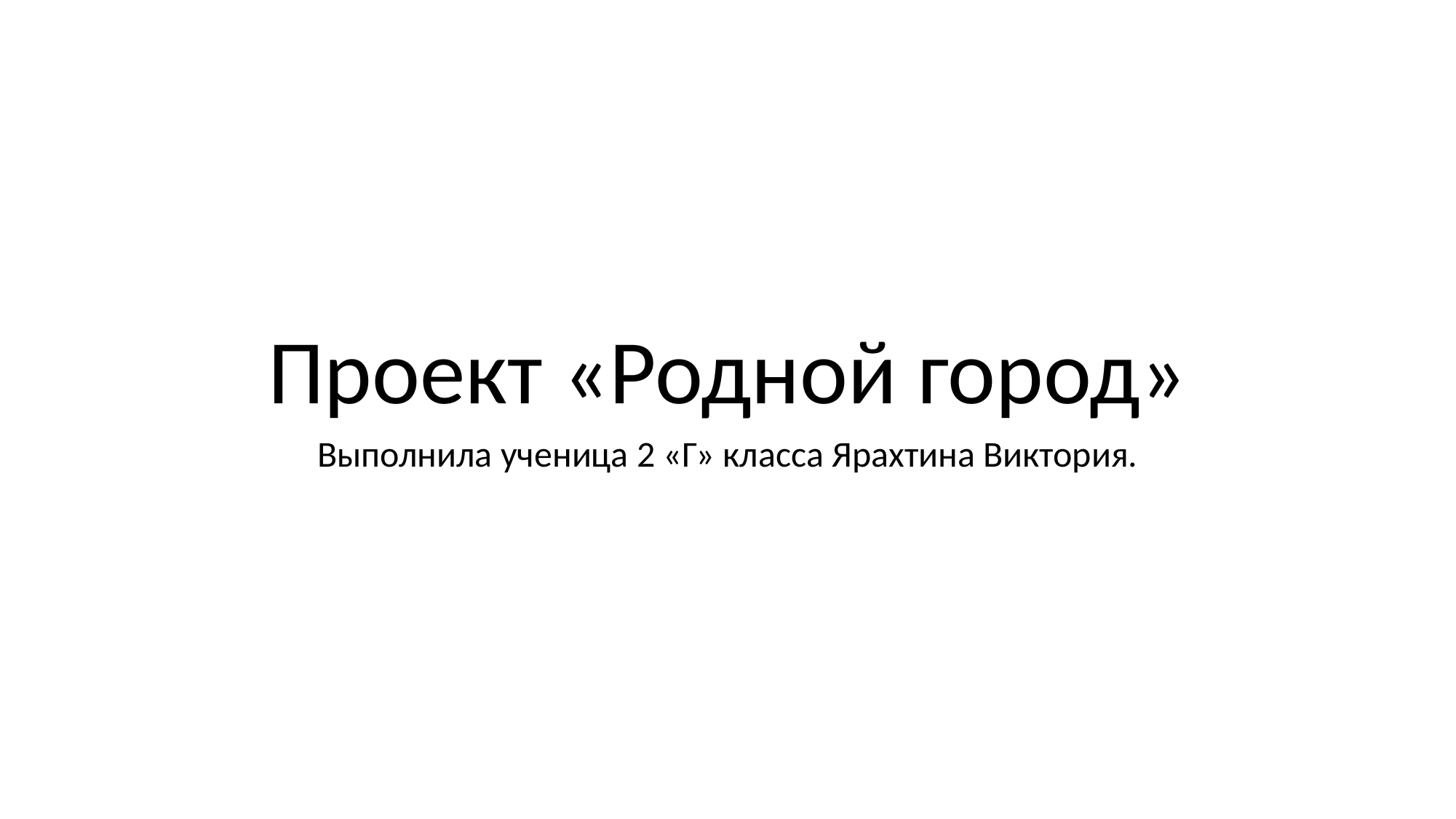

# Проект «Родной город»
Выполнила ученица 2 «Г» класса Ярахтина Виктория.